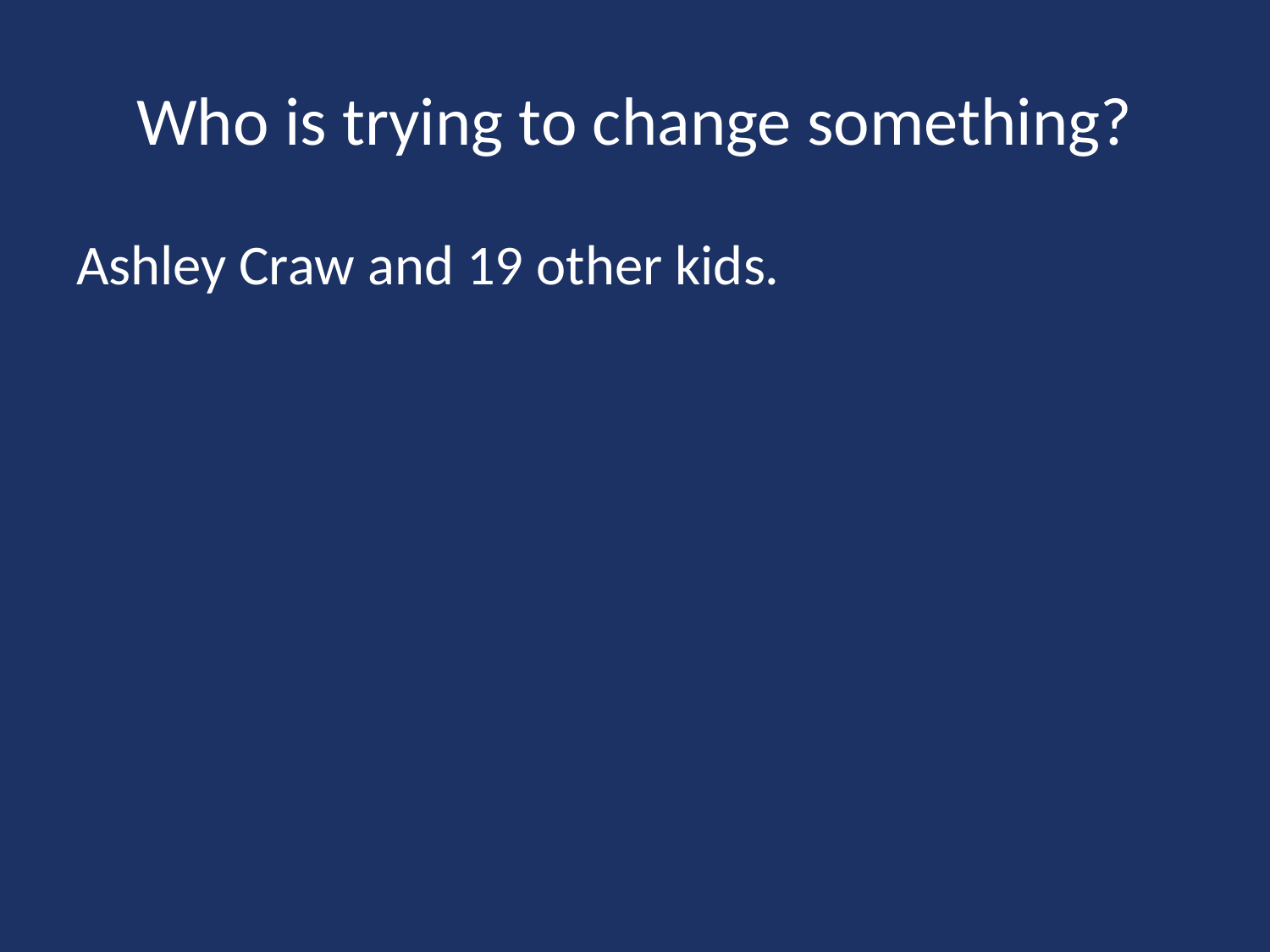

# Who is trying to change something?
Ashley Craw and 19 other kids.